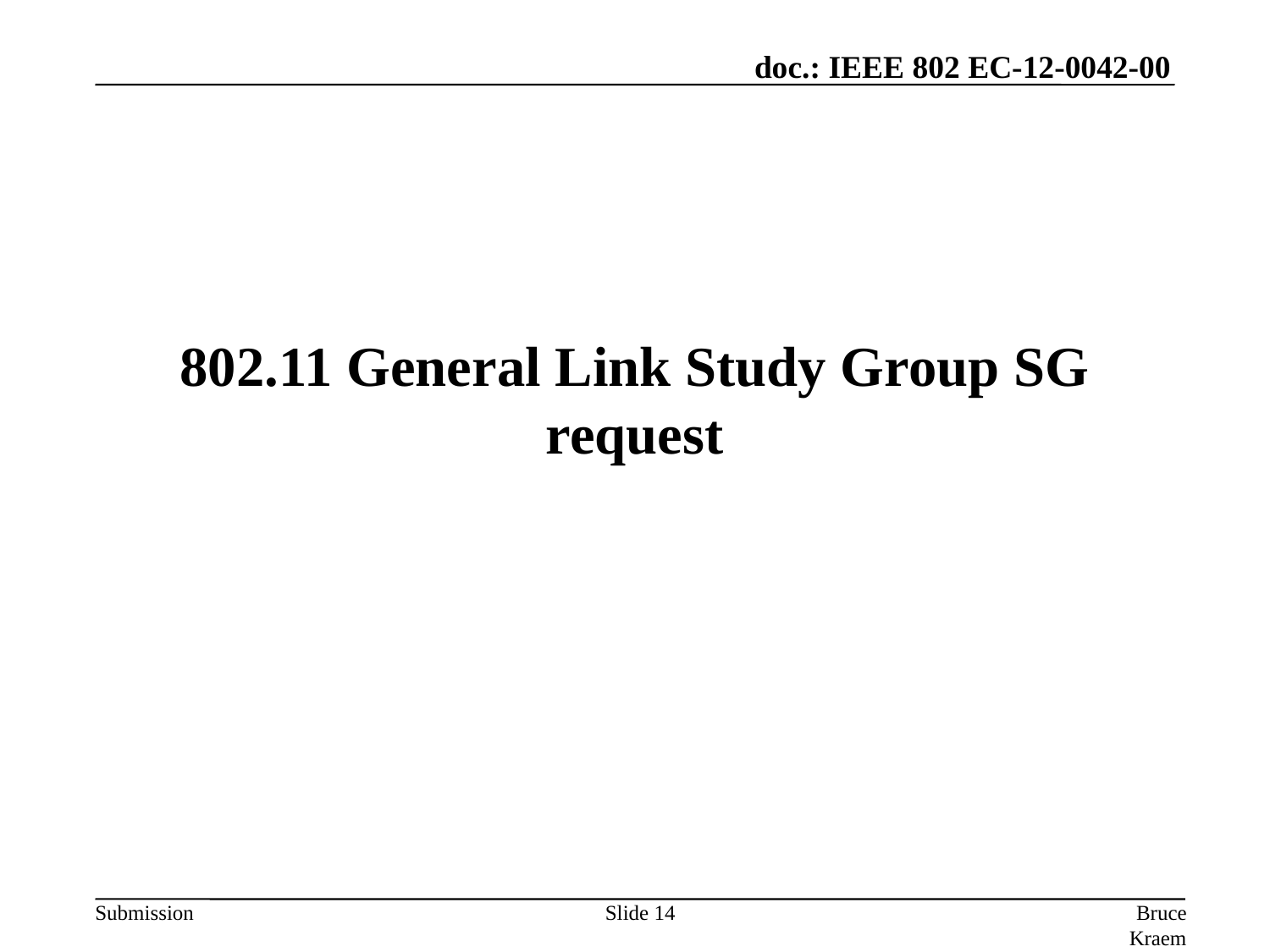

# 802.11 General Link Study Group SG request
Slide 14
Bruce Kraemer,  Marvell